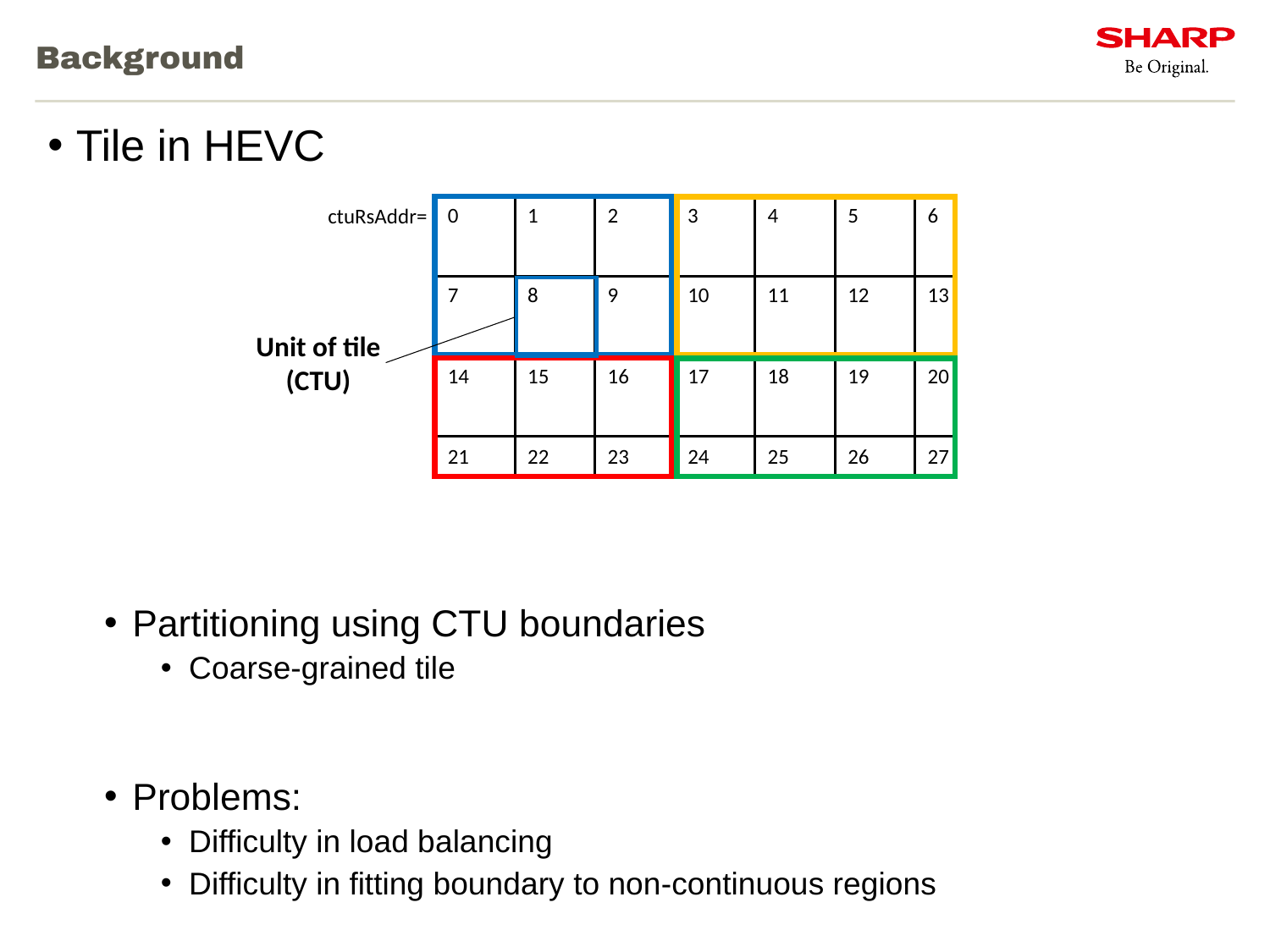

# Background
Tile in HEVC

Partitioning using CTU boundaries
Coarse-grained tile

Problems:
Difficulty in load balancing
Difficulty in fitting boundary to non-continuous regions
0
1
2
3
4
5
6
ctuRsAddr=

7
8
9
10
11
12
13
14
15
16
17
18
19
20
21
22
23
24
25
26
27

Unit of tile
(CTU)